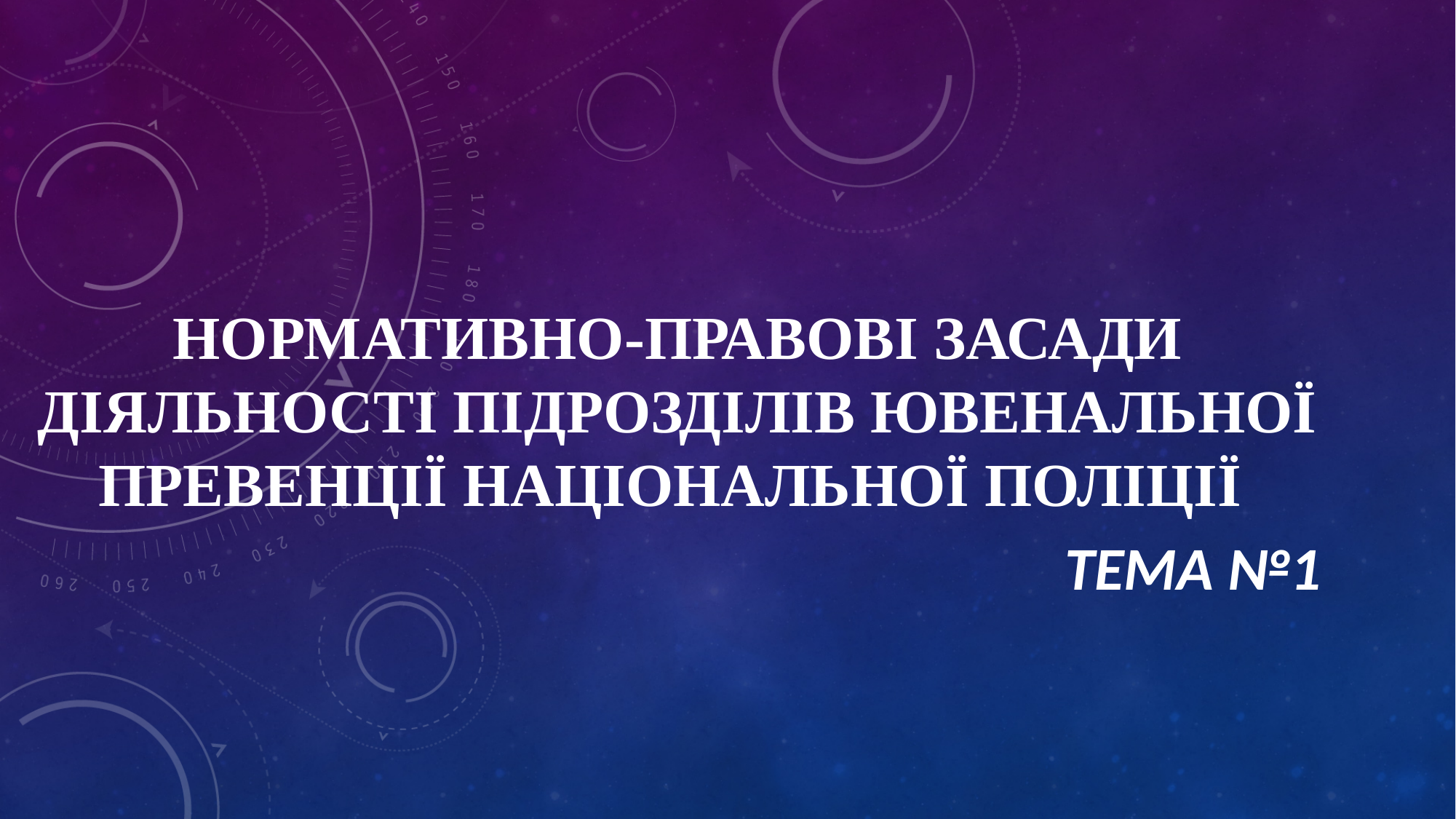

# Нормативно-правові засади діяльності підрозділів ювенальної превенції Національної поліції
Тема №1